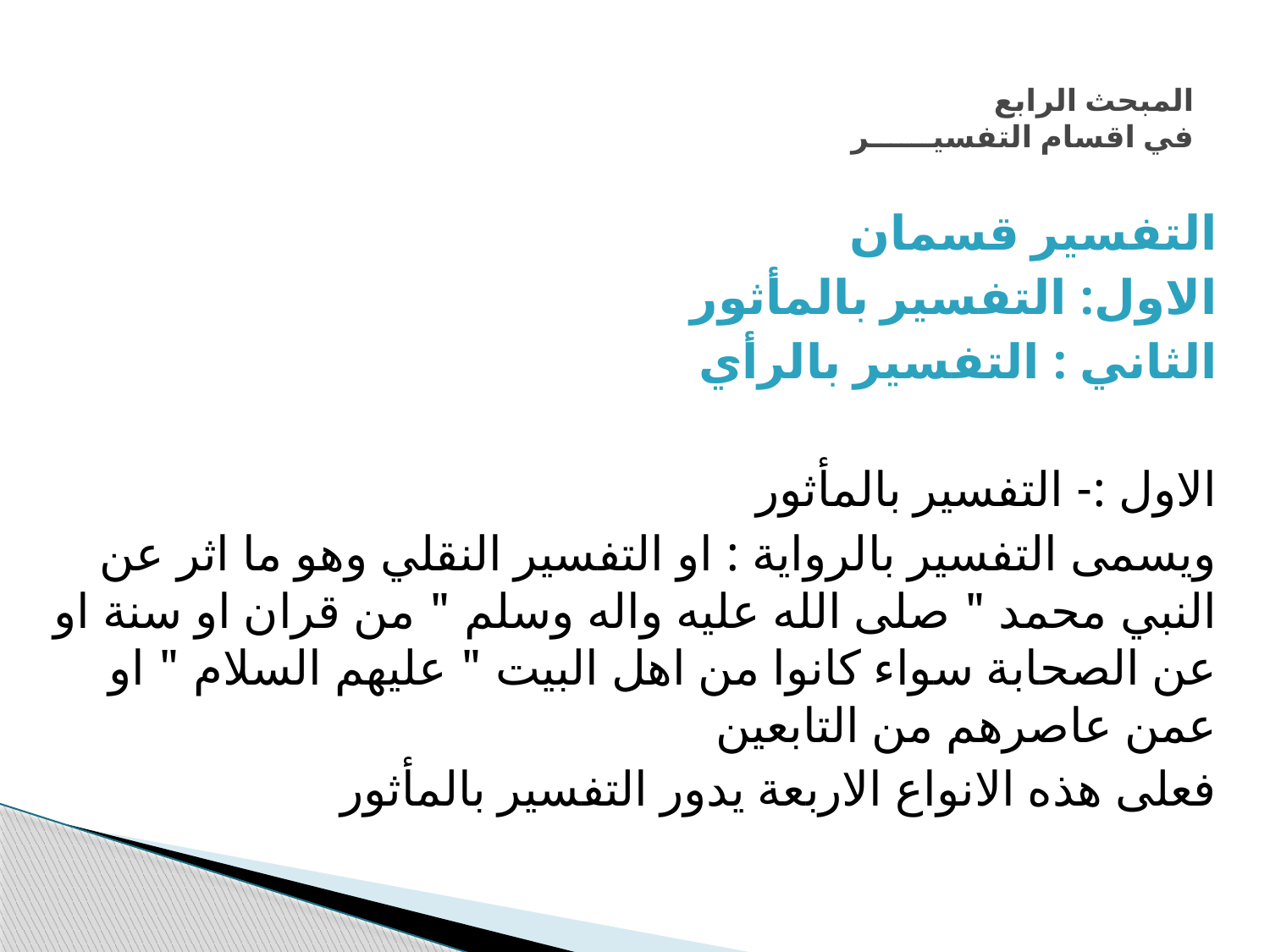

# المبحث الرابع في اقسام التفسيــــــر
التفسير قسمان
الاول: التفسير بالمأثور
الثاني : التفسير بالرأي

الاول :- التفسير بالمأثور
ويسمى التفسير بالرواية : او التفسير النقلي وهو ما اثر عن النبي محمد " صلى الله عليه واله وسلم " من قران او سنة او عن الصحابة سواء كانوا من اهل البيت " عليهم السلام " او عمن عاصرهم من التابعين
فعلى هذه الانواع الاربعة يدور التفسير بالمأثور